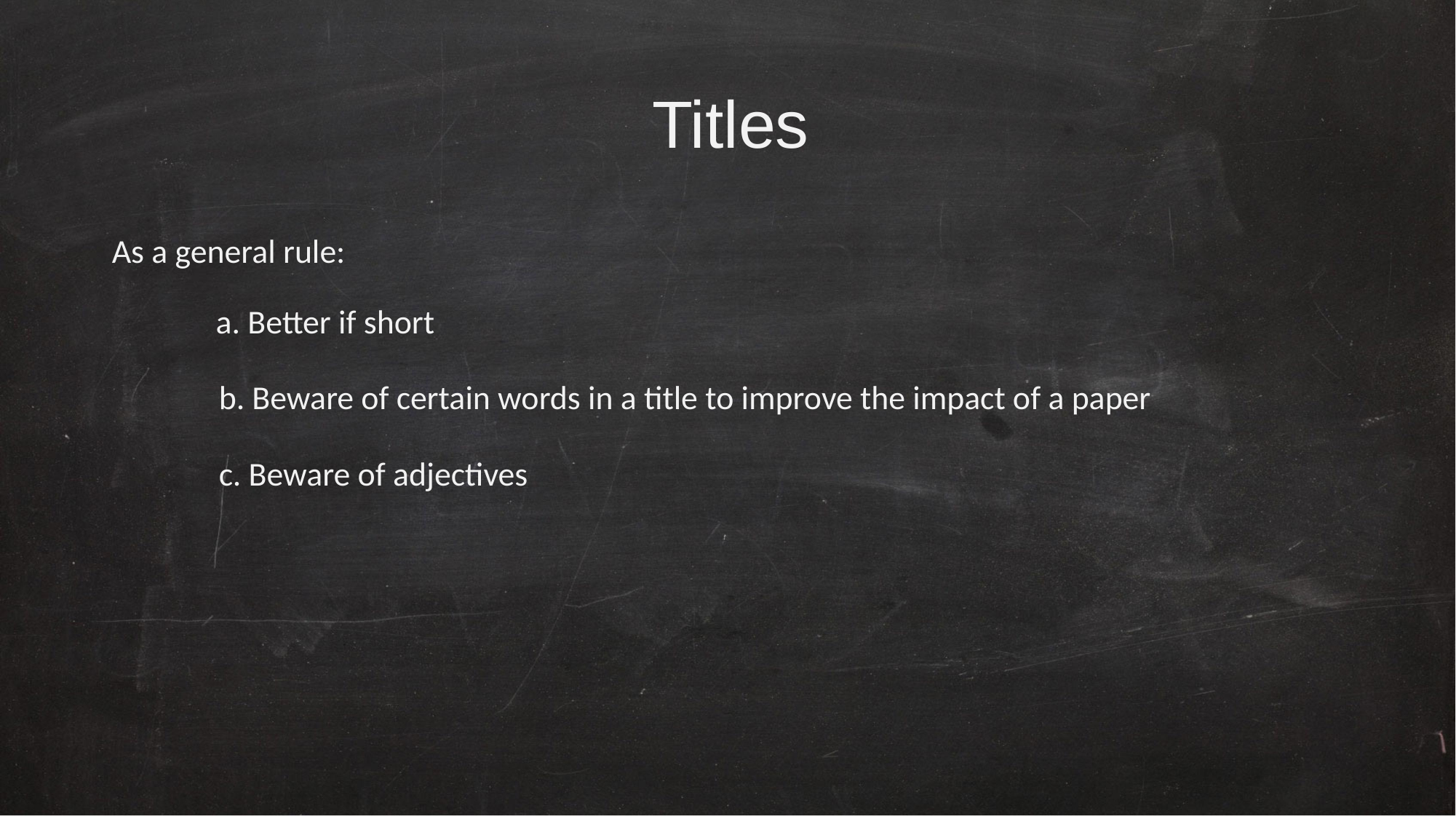

# Titles
As a general rule:
a. Better if short
b. Beware of certain words in a title to improve the impact of a paper
c. Beware of adjectives